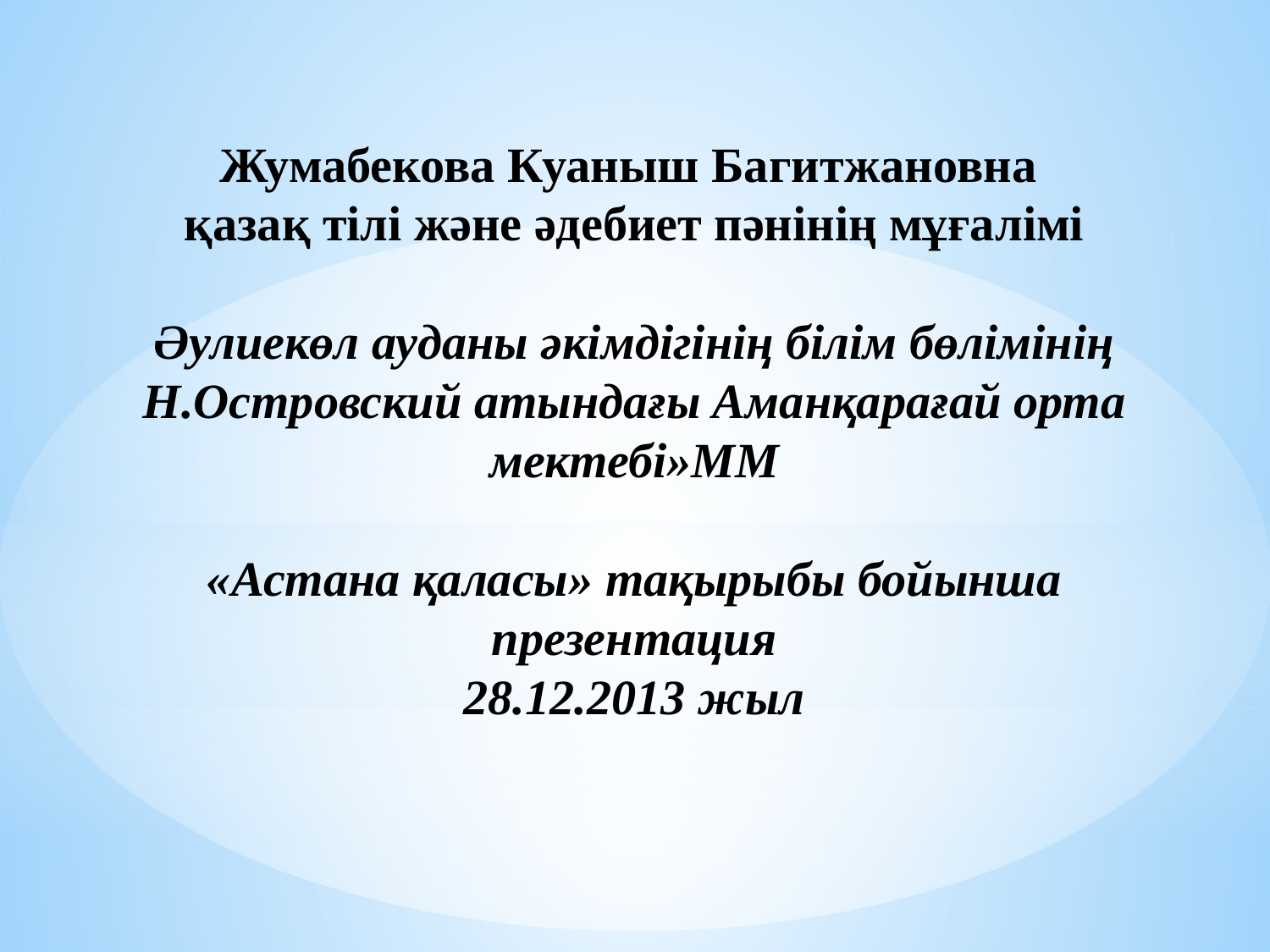

# Жумабекова Куаныш Багитжановна қазақ тілі және әдебиет пәнінің мұғалімі Әулиекөл ауданы әкімдігінің білім бөлімінің Н.Островский атындағы Аманқарағай орта мектебі»ММ «Астана қаласы» тақырыбы бойынша презентация 28.12.2013 жыл